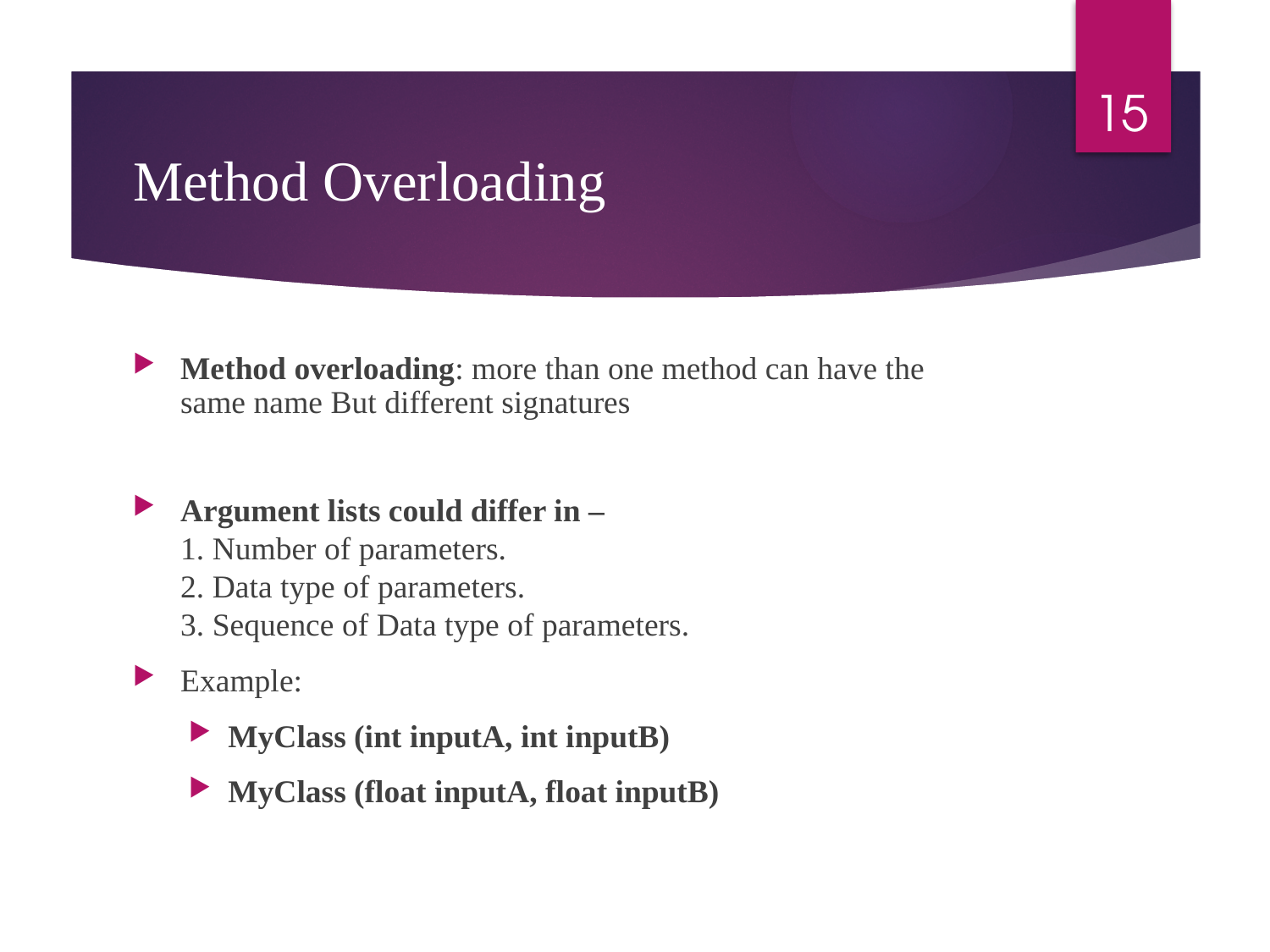

15
# Method Overloading
Method overloading: more than one method can have the same name But different signatures

Argument lists could differ in –
1. Number of parameters.
2. Data type of parameters.
3. Sequence of Data type of parameters.
Example:
MyClass (int inputA, int inputB)
MyClass (float inputA, float inputB)